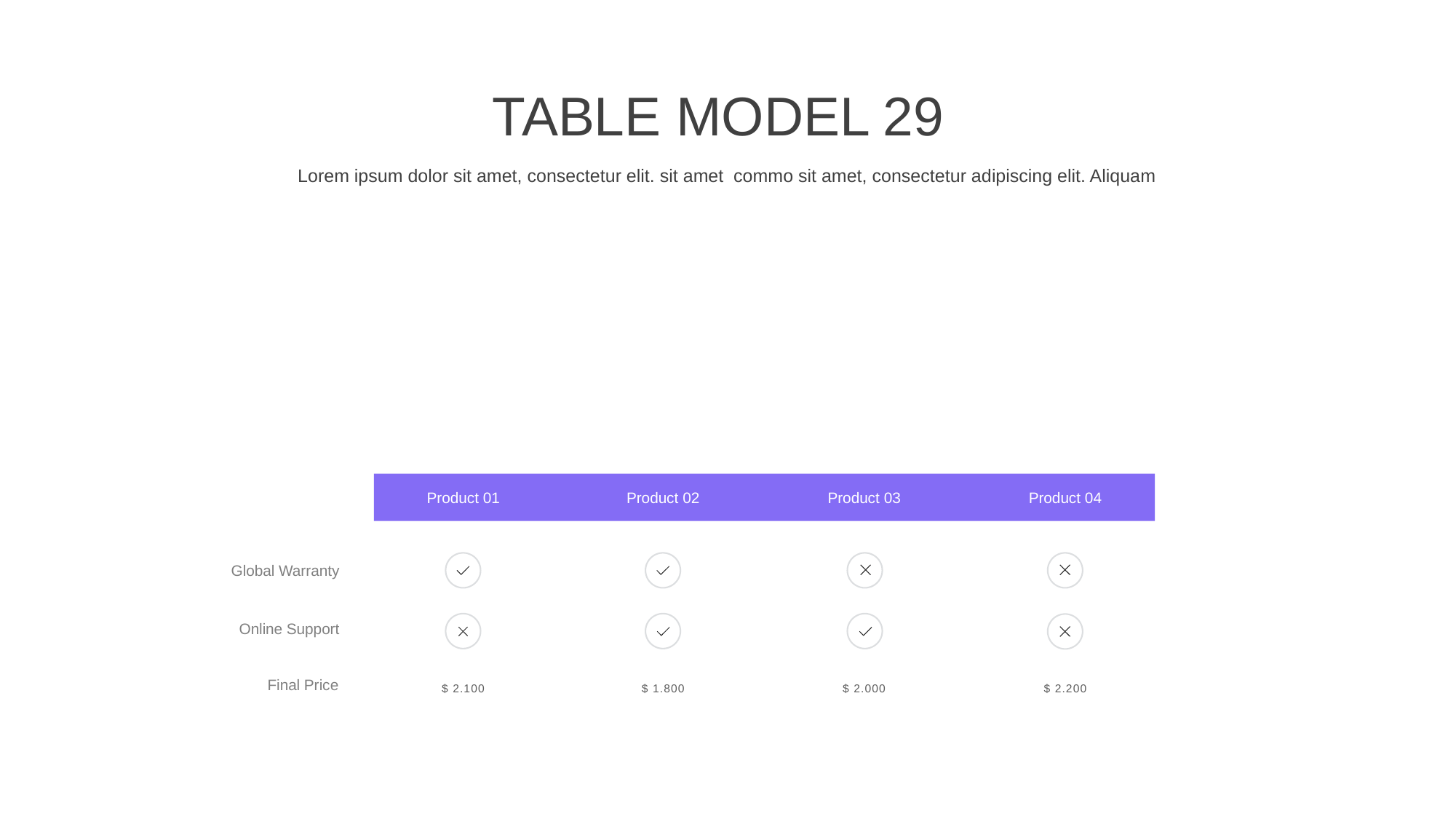

TABLE MODEL 29
Lorem ipsum dolor sit amet, consectetur elit. sit amet  commo sit amet, consectetur adipiscing elit. Aliquam

Product 01
Product 02
Product 03
Product 04

Global Warranty

Online Support

$ 2.100
$ 1.800
$ 2.000
$ 2.200
Final Price